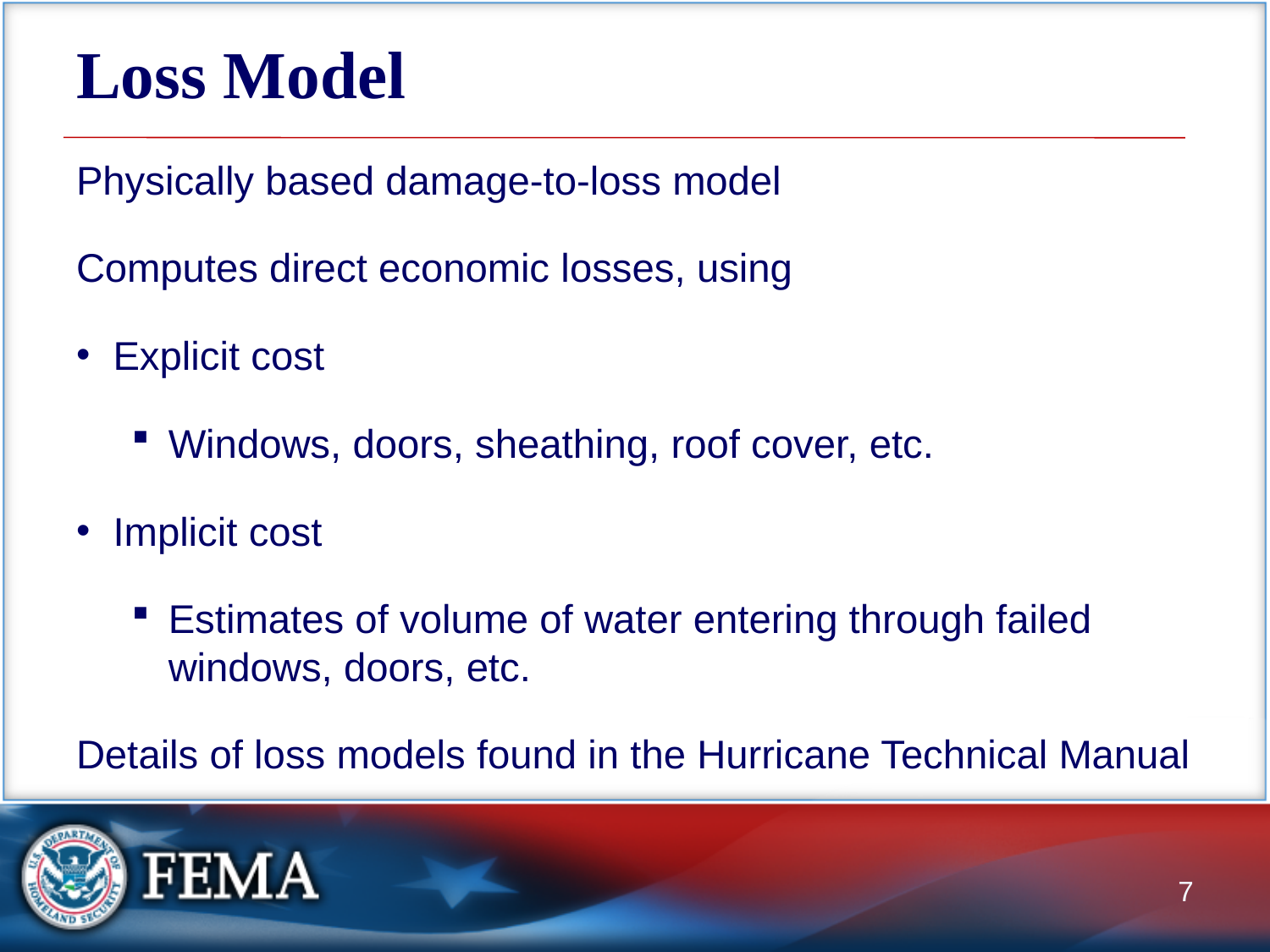

# Loss Model
Physically based damage-to-loss model
Computes direct economic losses, using
Explicit cost
Windows, doors, sheathing, roof cover, etc.
Implicit cost
Estimates of volume of water entering through failed windows, doors, etc.
Details of loss models found in the Hurricane Technical Manual
7